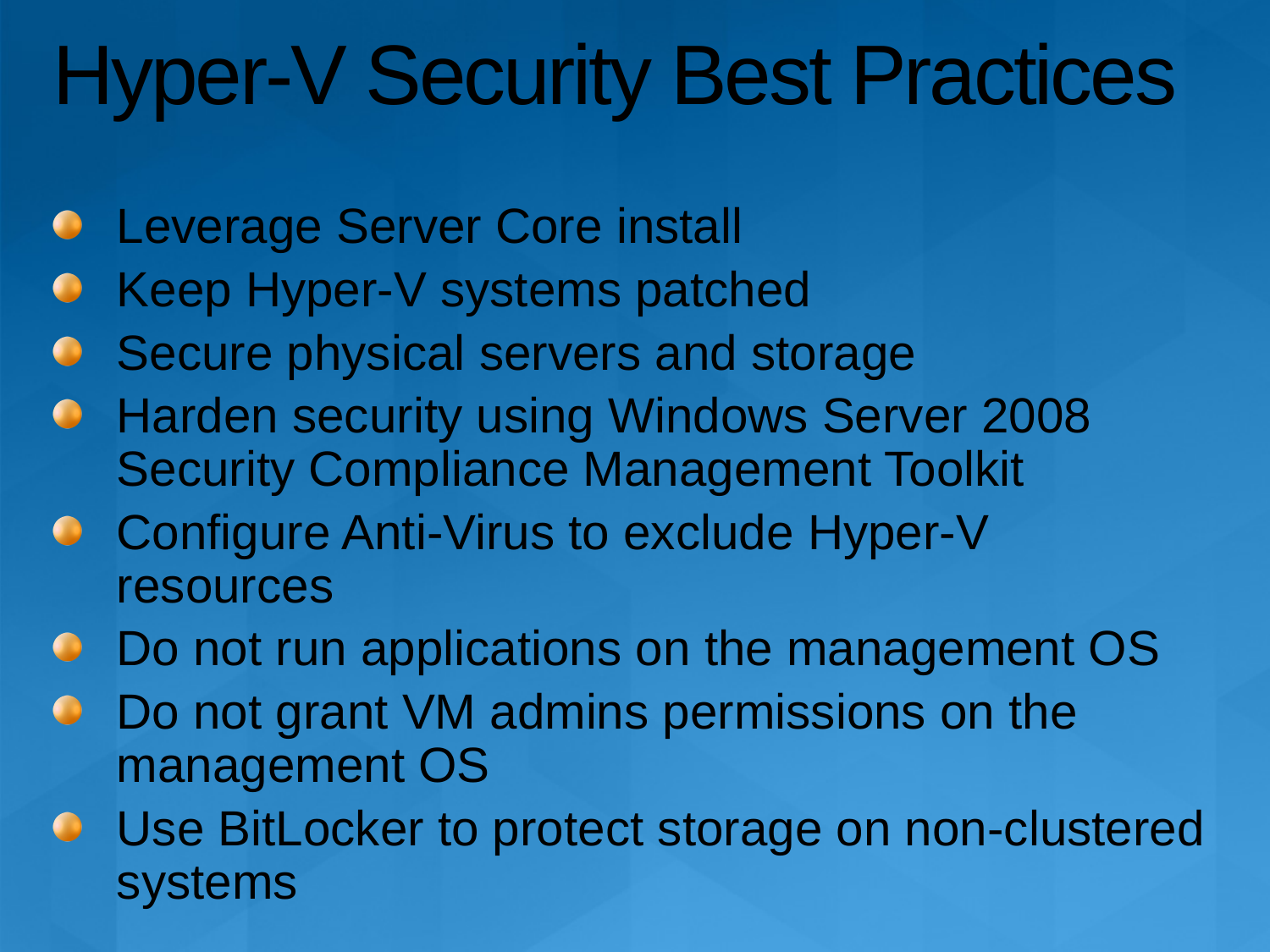

# Hyper-V Security Best Practices
Leverage Server Core install
Keep Hyper-V systems patched
Secure physical servers and storage
Harden security using Windows Server 2008 Security Compliance Management Toolkit
Configure Anti-Virus to exclude Hyper-V resources
Do not run applications on the management OS
Do not grant VM admins permissions on the management OS
Use BitLocker to protect storage on non-clustered systems